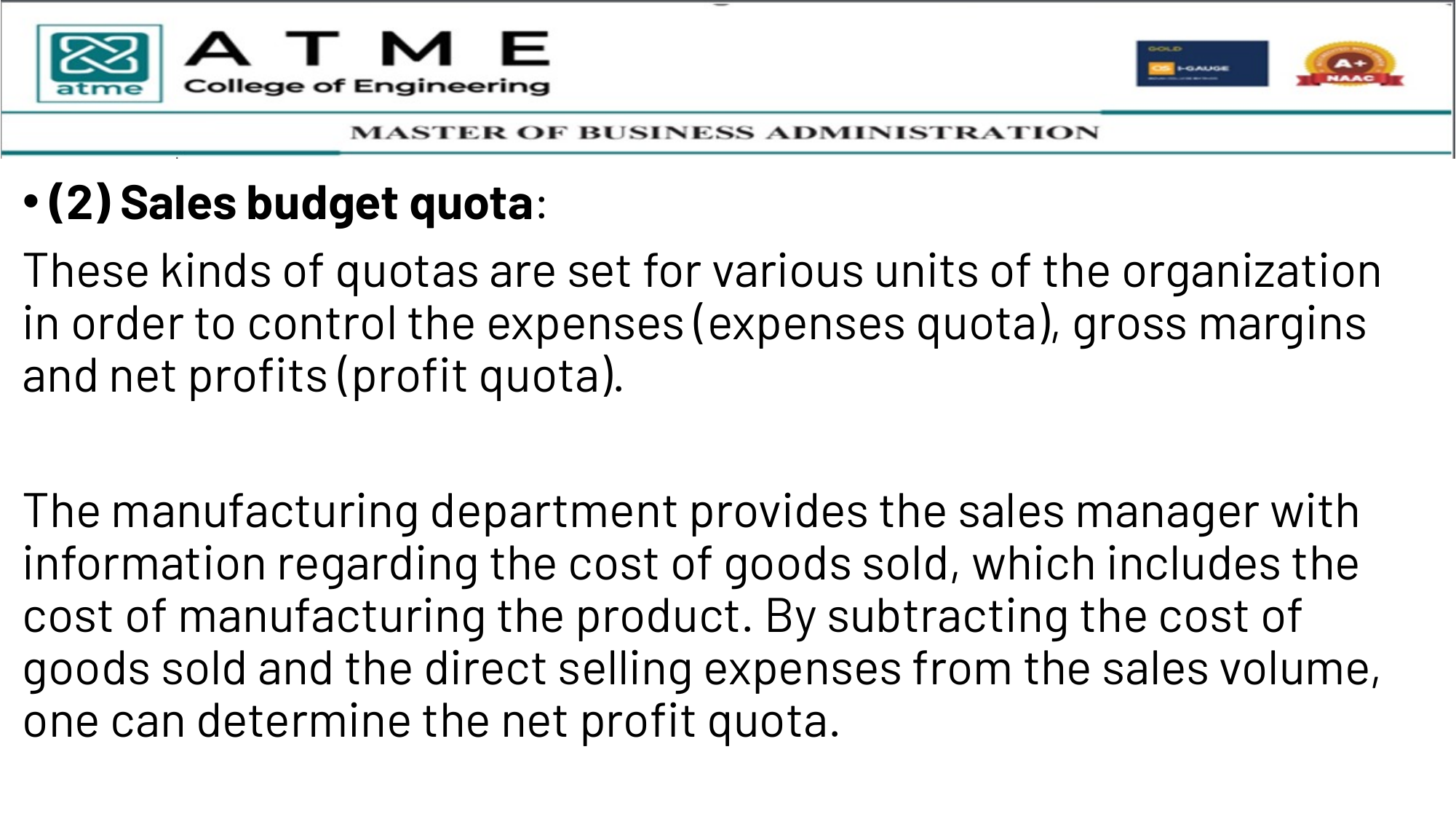

(2) Sales budget quota:
These kinds of quotas are set for various units of the organization in order to control the expenses (expenses quota), gross margins and net profits (profit quota).

The manufacturing department provides the sales manager with information regarding the cost of goods sold, which includes the cost of manufacturing the product. By subtracting the cost of goods sold and the direct selling expenses from the sales volume, one can determine the net profit quota.